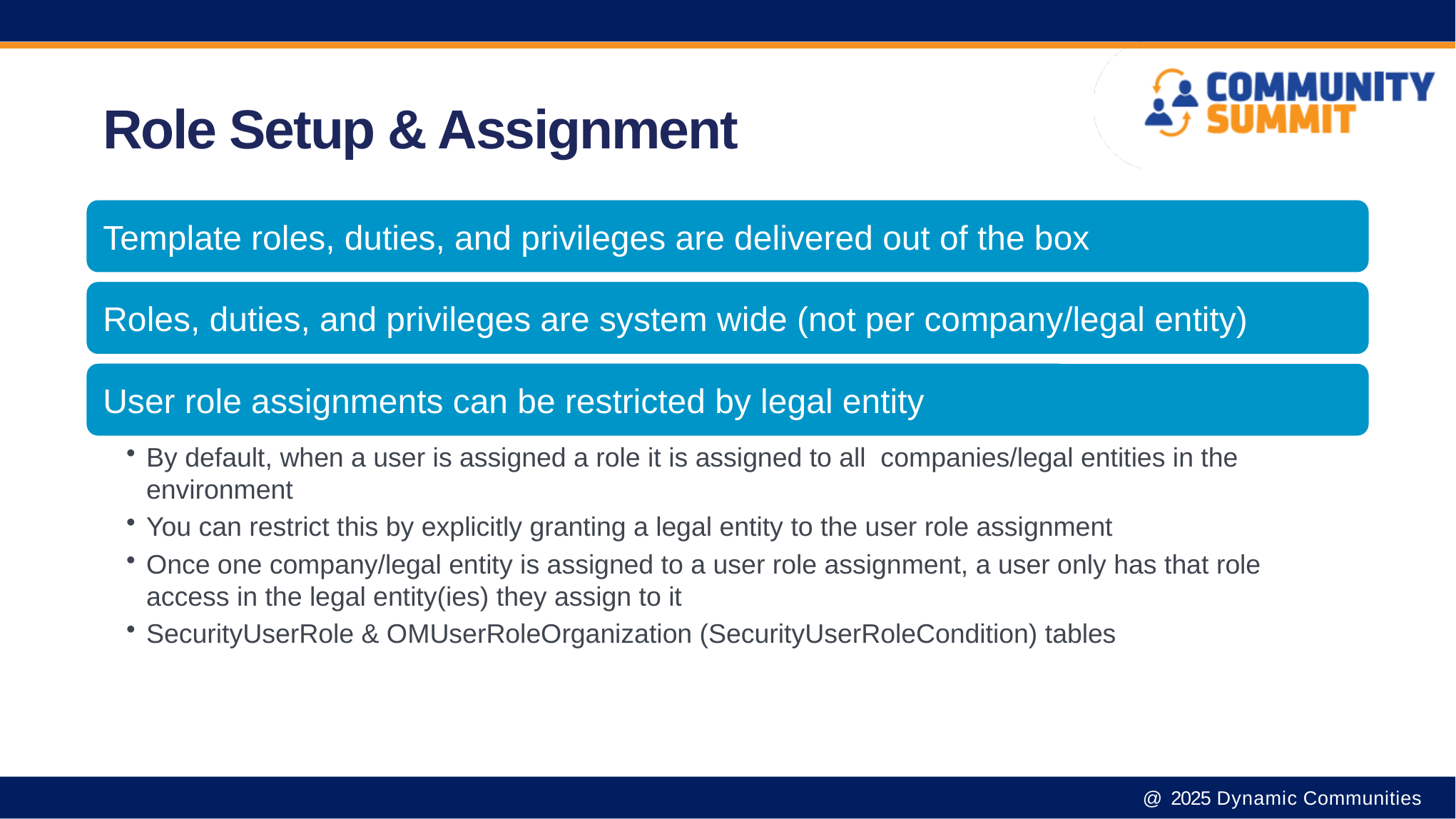

# Role Setup & Assignment
Template roles, duties, and privileges are delivered out of the box
Roles, duties, and privileges are system wide (not per company/legal entity)
User role assignments can be restricted by legal entity
By default, when a user is assigned a role it is assigned to all  companies/legal entities in the environment
You can restrict this by explicitly granting a legal entity to the user role assignment
Once one company/legal entity is assigned to a user role assignment, a user only has that role access in the legal entity(ies) they assign to it
SecurityUserRole & OMUserRoleOrganization (SecurityUserRoleCondition) tables